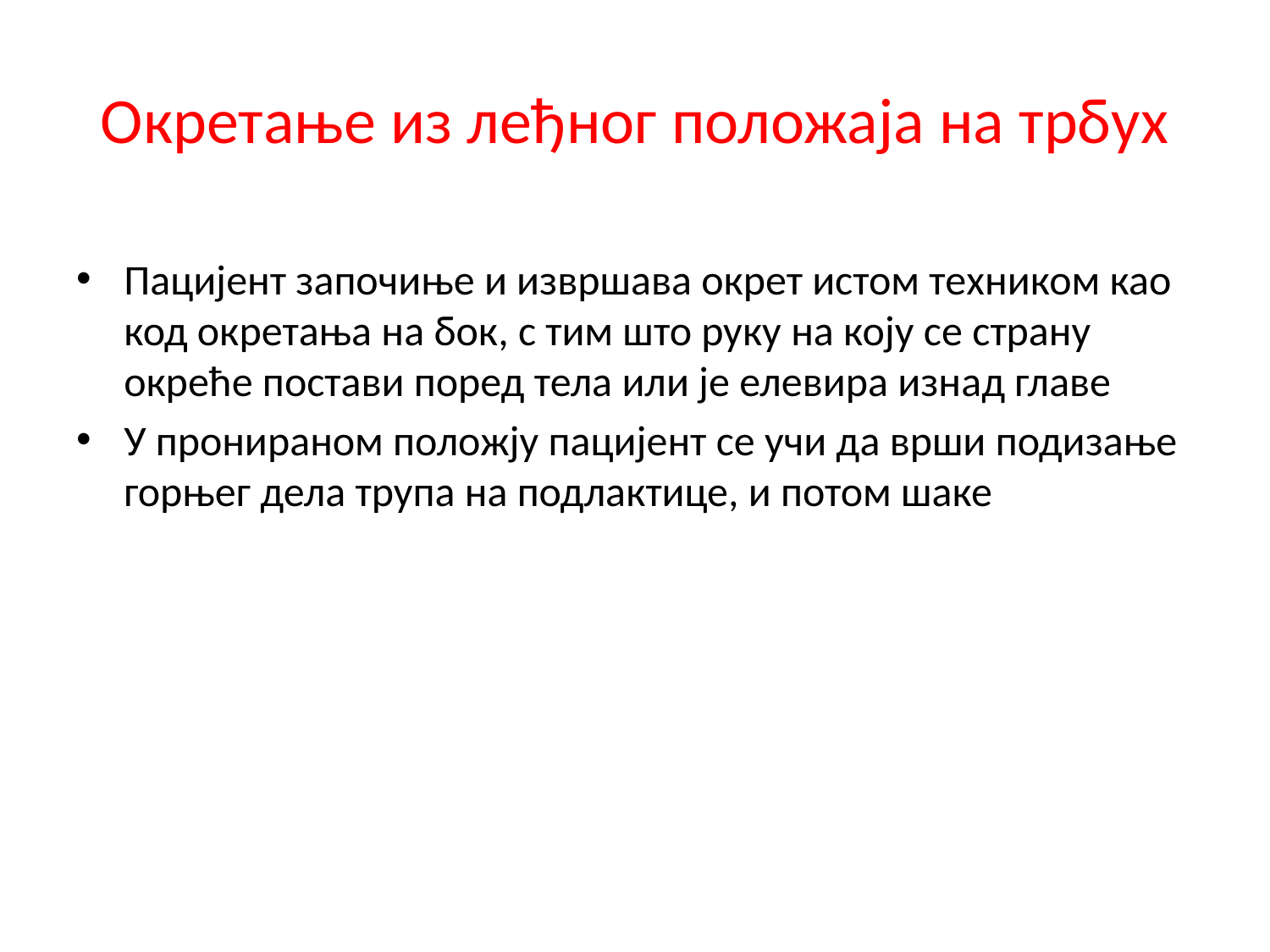

# Окретање из леђног положаја на трбух
Пацијент започиње и извршава окрет истом техником као код окретања на бок, с тим што руку на коју се страну окреће постави поред тела или је елевира изнад главе
У пронираном положју пацијент се учи да врши подизање горњег дела трупа на подлактице, и потом шаке